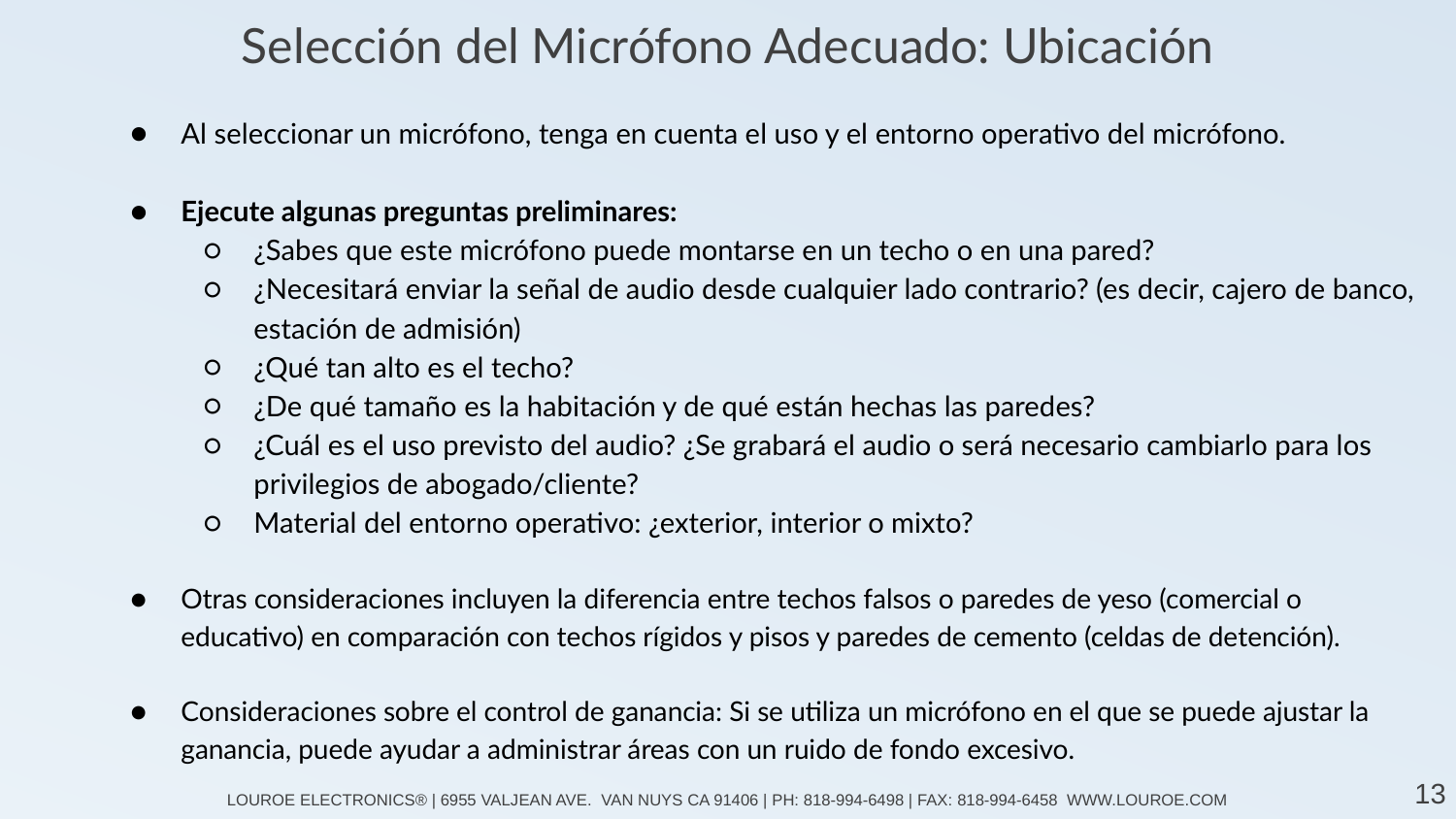

Selección del Micrófono Adecuado: Ubicación

Al seleccionar un micrófono, tenga en cuenta el uso y el entorno operativo del micrófono.

Ejecute algunas preguntas preliminares:
¿Sabes que este micrófono puede montarse en un techo o en una pared?
¿Necesitará enviar la señal de audio desde cualquier lado contrario? (es decir, cajero de banco, estación de admisión)
¿Qué tan alto es el techo?
¿De qué tamaño es la habitación y de qué están hechas las paredes?
¿Cuál es el uso previsto del audio? ¿Se grabará el audio o será necesario cambiarlo para los privilegios de abogado/cliente?
Material del entorno operativo: ¿exterior, interior o mixto?

Otras consideraciones incluyen la diferencia entre techos falsos o paredes de yeso (comercial o educativo) en comparación con techos rígidos y pisos y paredes de cemento (celdas de detención).

Consideraciones sobre el control de ganancia: Si se utiliza un micrófono en el que se puede ajustar la ganancia, puede ayudar a administrar áreas con un ruido de fondo excesivo.

13
LOUROE ELECTRONICS® | 6955 VALJEAN AVE.  VAN NUYS CA 91406 | PH: 818-994-6498 | FAX: 818-994-6458  WWW.LOUROE.COM